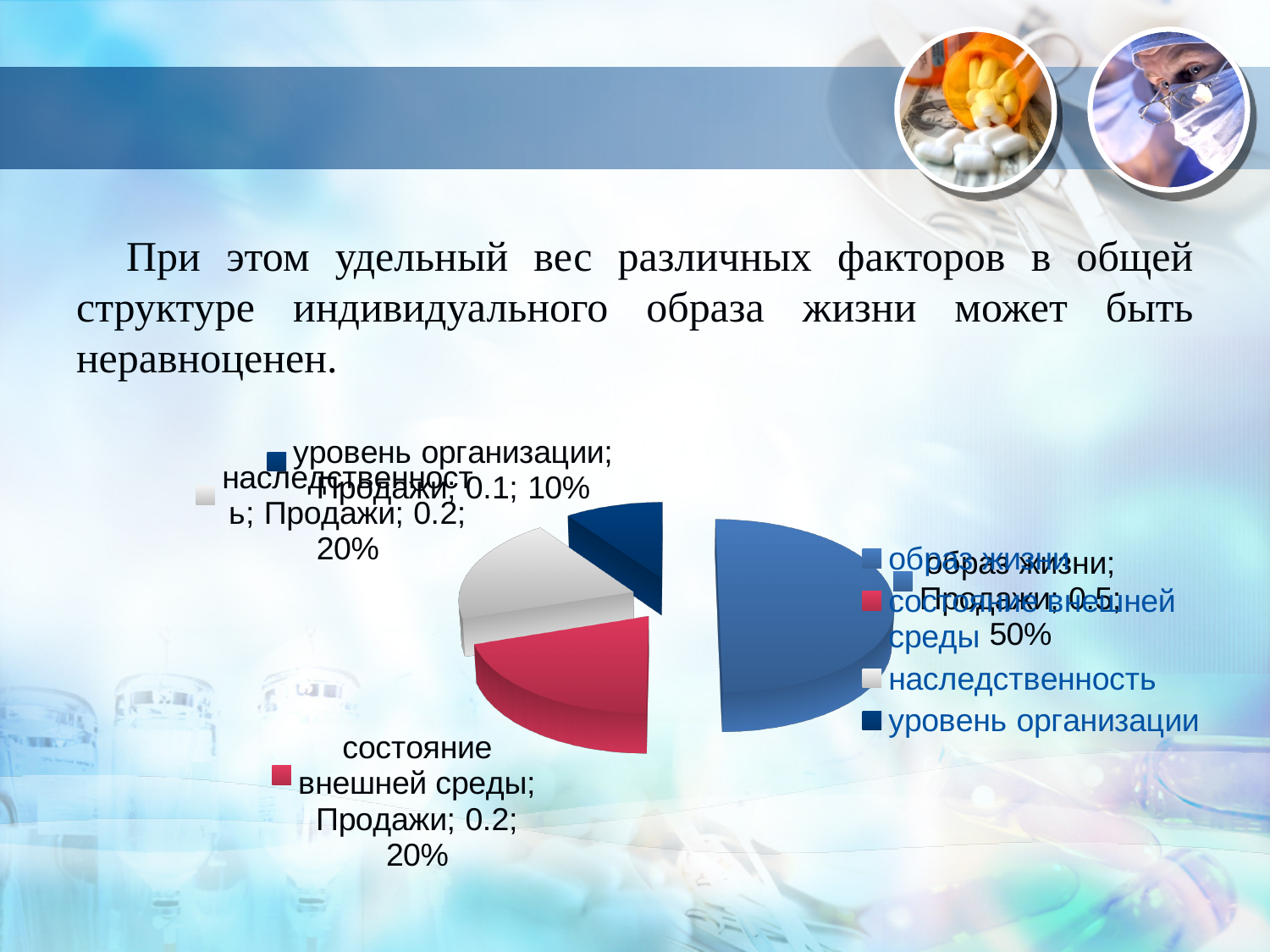

При этом удельный вес различных факторов в общей структуре индивидуального образа жизни может быть неравноценен.

[unsupported chart]